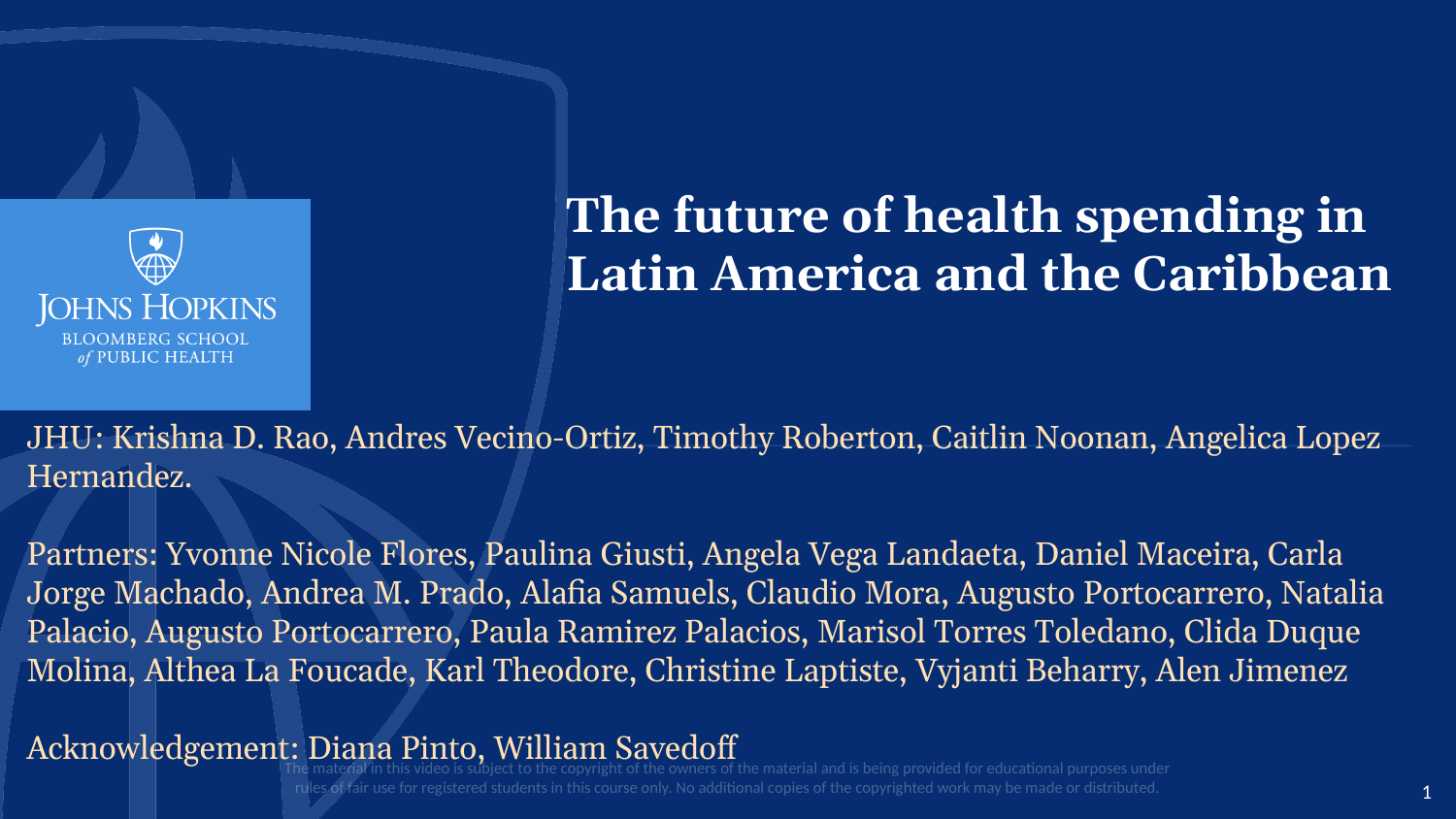

# The future of health spending in Latin America and the Caribbean
JHU: Krishna D. Rao, Andres Vecino-Ortiz, Timothy Roberton, Caitlin Noonan, Angelica Lopez Hernandez.

Partners: Yvonne Nicole Flores, Paulina Giusti, Angela Vega Landaeta, Daniel Maceira, Carla Jorge Machado, Andrea M. Prado, Alafia Samuels, Claudio Mora, Augusto Portocarrero, Natalia Palacio, Augusto Portocarrero, Paula Ramirez Palacios, Marisol Torres Toledano, Clida Duque Molina, Althea La Foucade, Karl Theodore, Christine Laptiste, Vyjanti Beharry, Alen Jimenez

Acknowledgement: Diana Pinto, William Savedoff
1